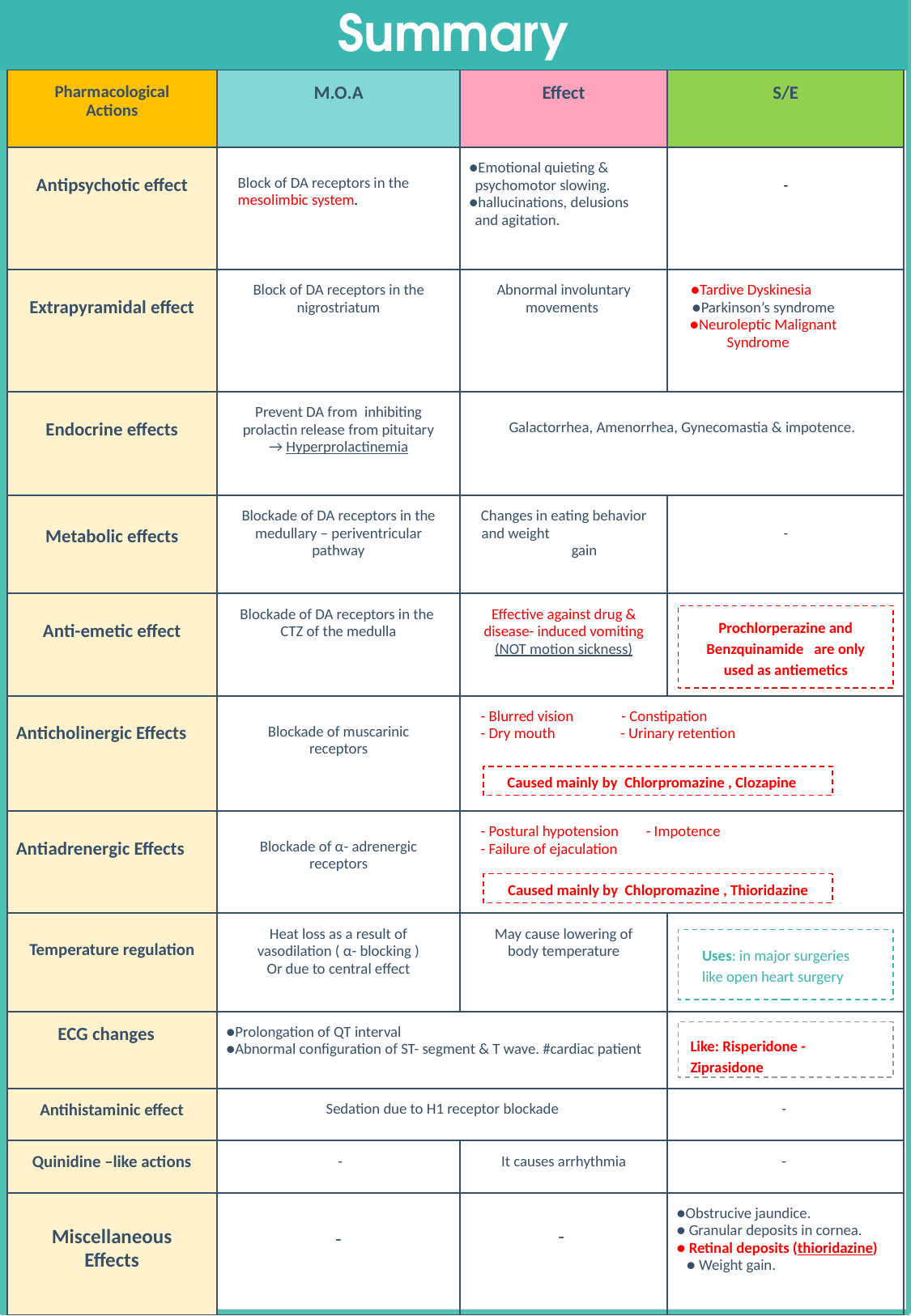

Summary
| Pharmacological Actions | M.O.A | Effect | S/E |
| --- | --- | --- | --- |
| Antipsychotic effect | Block of DA receptors in the mesolimbic system. | Emotional quieting & psychomotor slowing. hallucinations, delusions and agitation. | - |
| Extrapyramidal effect | Block of DA receptors in the nigrostriatum | Abnormal involuntary movements | Tardive Dyskinesia Parkinson’s syndrome Neuroleptic Malignant Syndrome |
| Endocrine effects | Prevent DA from inhibiting prolactin release from pituitary → Hyperprolactinemia | Galactorrhea, Amenorrhea, Gynecomastia & impotence. |  |
| Metabolic effects | Blockade of DA receptors in the medullary – periventricular pathway | Changes in eating behavior and weight gain | - |
| Anti-emetic effect | Blockade of DA receptors in the CTZ of the medulla | Effective against drug & disease- induced vomiting (NOT motion sickness) |  |
| Anticholinergic Effects | Blockade of muscarinic receptors | - Blurred vision - Constipation - Dry mouth - Urinary retention |  |
| Antiadrenergic Effects | Blockade of α- adrenergic receptors | - Postural hypotension - Impotence - Failure of ejaculation |  |
| Temperature regulation | Heat loss as a result of vasodilation ( α- blocking ) Or due to central effect | May cause lowering of body temperature |  |
| ECG changes | Prolongation of QT interval Abnormal configuration of ST- segment & T wave. #cardiac patient |  |  |
| Antihistaminic effect | Sedation due to H1 receptor blockade |  | - |
| Quinidine –like actions | - | It causes arrhythmia | - |
| Miscellaneous Effects | - | - | Obstrucive jaundice. Granular deposits in cornea. Retinal deposits (thioridazine) Weight gain. |
Prochlorperazine and Benzquinamide   are only used as antiemetics
Caused mainly by  Chlorpromazine , Clozapine
Caused mainly by  Chlopromazine , Thioridazine
Uses: in major surgeries like open heart surgery
Like: Risperidone - Ziprasidone